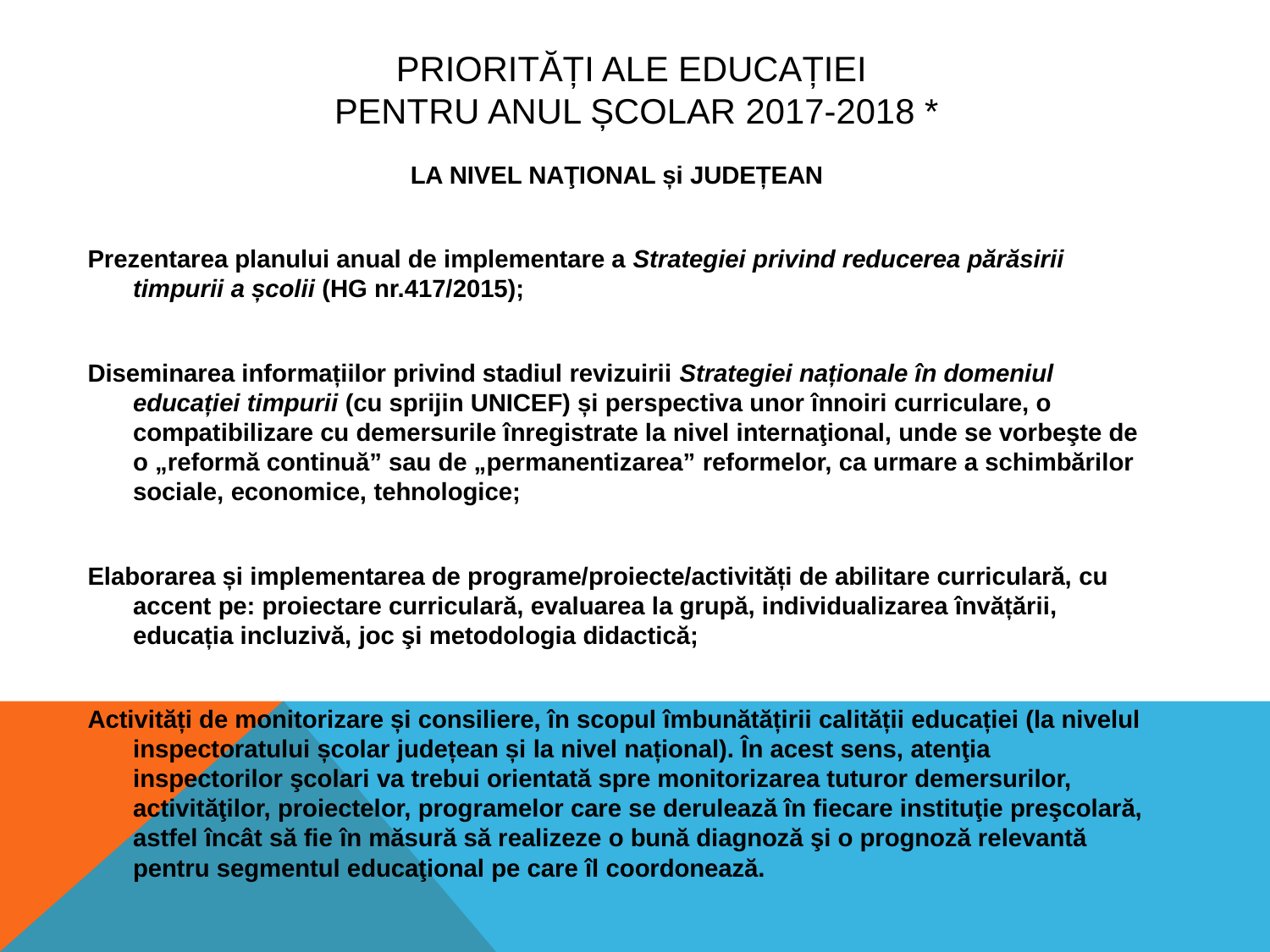

# PRIORITĂȚI ALE EDUCAȚIEI PENTRU ANUL ȘCOLAR 2017-2018 *
LA NIVEL NAŢIONAL și JUDEȚEAN

Prezentarea planului anual de implementare a Strategiei privind reducerea părăsirii timpurii a școlii (HG nr.417/2015);

Diseminarea informațiilor privind stadiul revizuirii Strategiei naționale în domeniul educației timpurii (cu sprijin UNICEF) și perspectiva unor înnoiri curriculare, o compatibilizare cu demersurile înregistrate la nivel internaţional, unde se vorbeşte de o „reformă continuă” sau de „permanentizarea” reformelor, ca urmare a schimbărilor sociale, economice, tehnologice;

Elaborarea și implementarea de programe/proiecte/activități de abilitare curriculară, cu accent pe: proiectare curriculară, evaluarea la grupă, individualizarea învățării, educația incluzivă, joc şi metodologia didactică;

Activități de monitorizare și consiliere, în scopul îmbunătățirii calității educației (la nivelul inspectoratului școlar județean și la nivel național). În acest sens, atenţia inspectorilor şcolari va trebui orientată spre monitorizarea tuturor demersurilor, activităţilor, proiectelor, programelor care se derulează în fiecare instituţie preşcolară, astfel încât să fie în măsură să realizeze o bună diagnoză şi o prognoză relevantă pentru segmentul educaţional pe care îl coordonează.